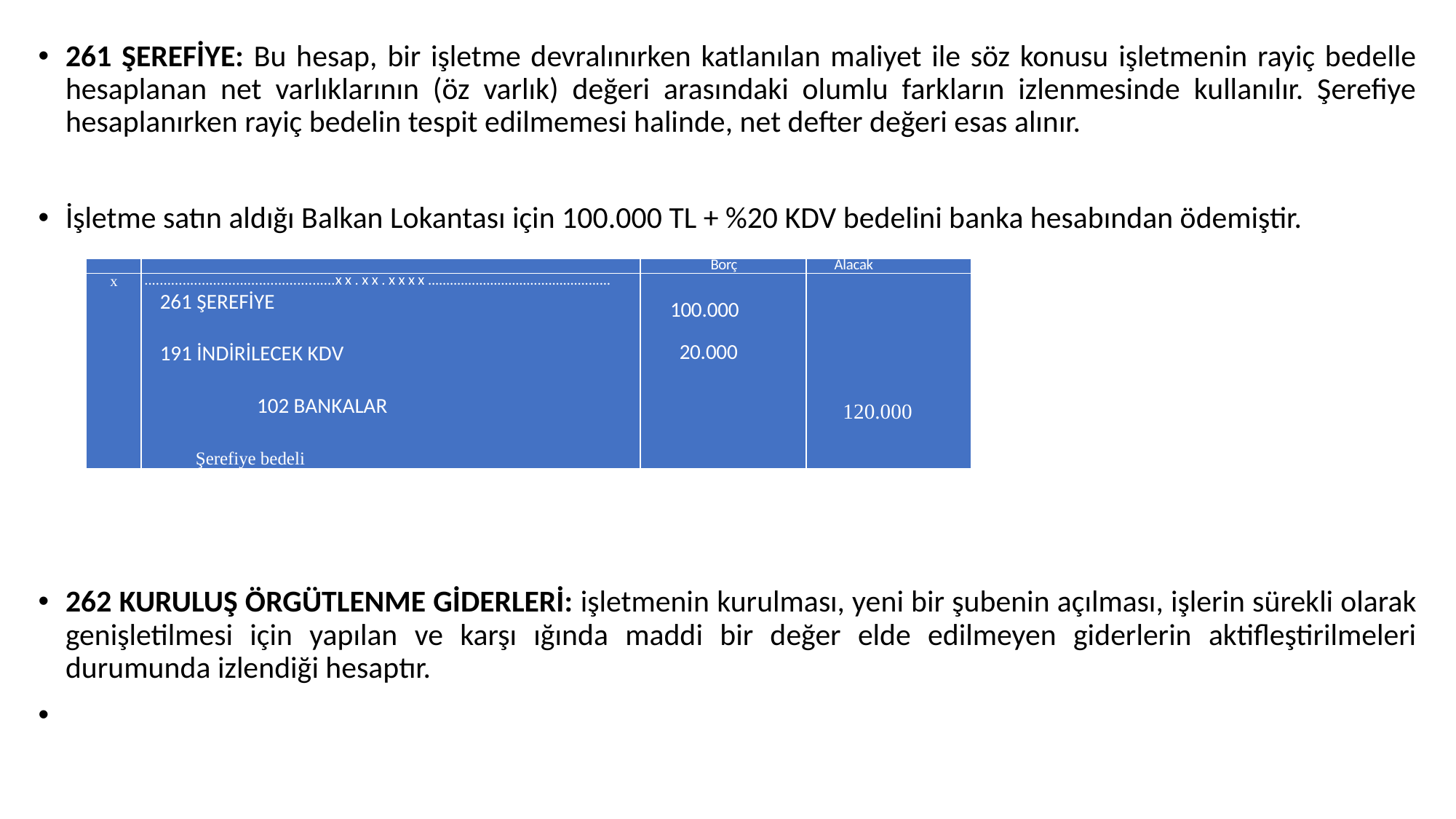

261 ŞEREFİYE: Bu hesap, bir işletme devralınırken katlanılan maliyet ile söz konusu işletmenin rayiç bedelle hesaplanan net varlıklarının (öz varlık) değeri arasındaki olumlu farkların izlenmesinde kullanılır. Şerefiye hesaplanırken rayiç bedelin tespit edilmemesi halinde, net defter değeri esas alınır.

İşletme satın aldığı Balkan Lokantası için 100.000 TL + %20 KDV bedelini banka hesabından ödemiştir.

262 KURULUŞ ÖRGÜTLENME GİDERLERİ: işletmenin kurulması, yeni bir şubenin açılması, işlerin sürekli olarak genişletilmesi için yapılan ve karşı ığında maddi bir değer elde edilmeyen giderlerin aktifleştirilmeleri durumunda izlendiği hesaptır.

|  |  | Borç | Alacak |
| --- | --- | --- | --- |
| x | ..................................................xx.xx.xxxx.................................................. 261 ŞEREFİYE 191 İNDİRİLECEK KDV   102 BANKALAR Şerefiye bedeli | 100.000 20.000 | 120.000 |